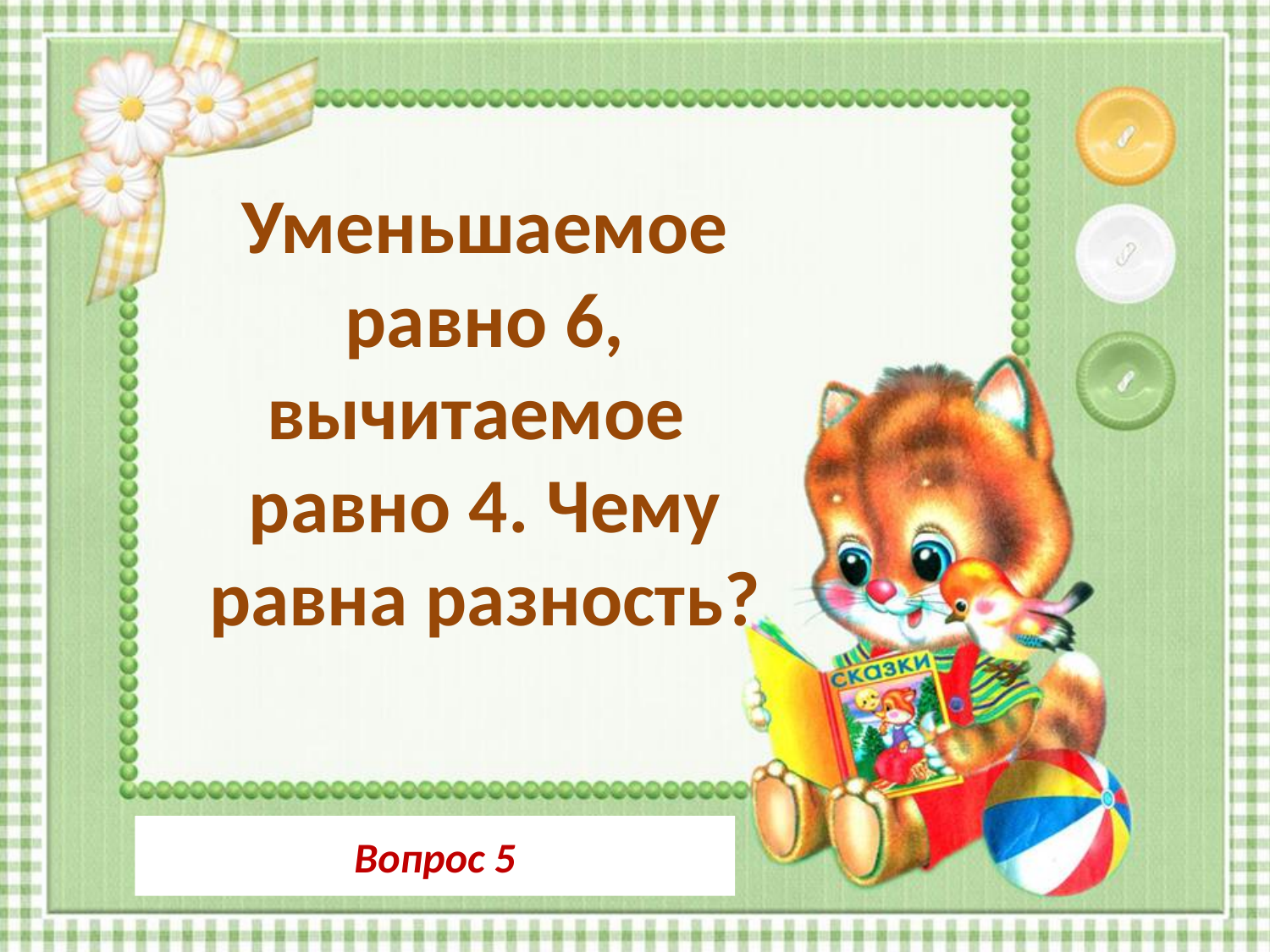

Уменьшаемое равно 6, вычитаемое
равно 4. Чему равна разность?
Вопрос 5